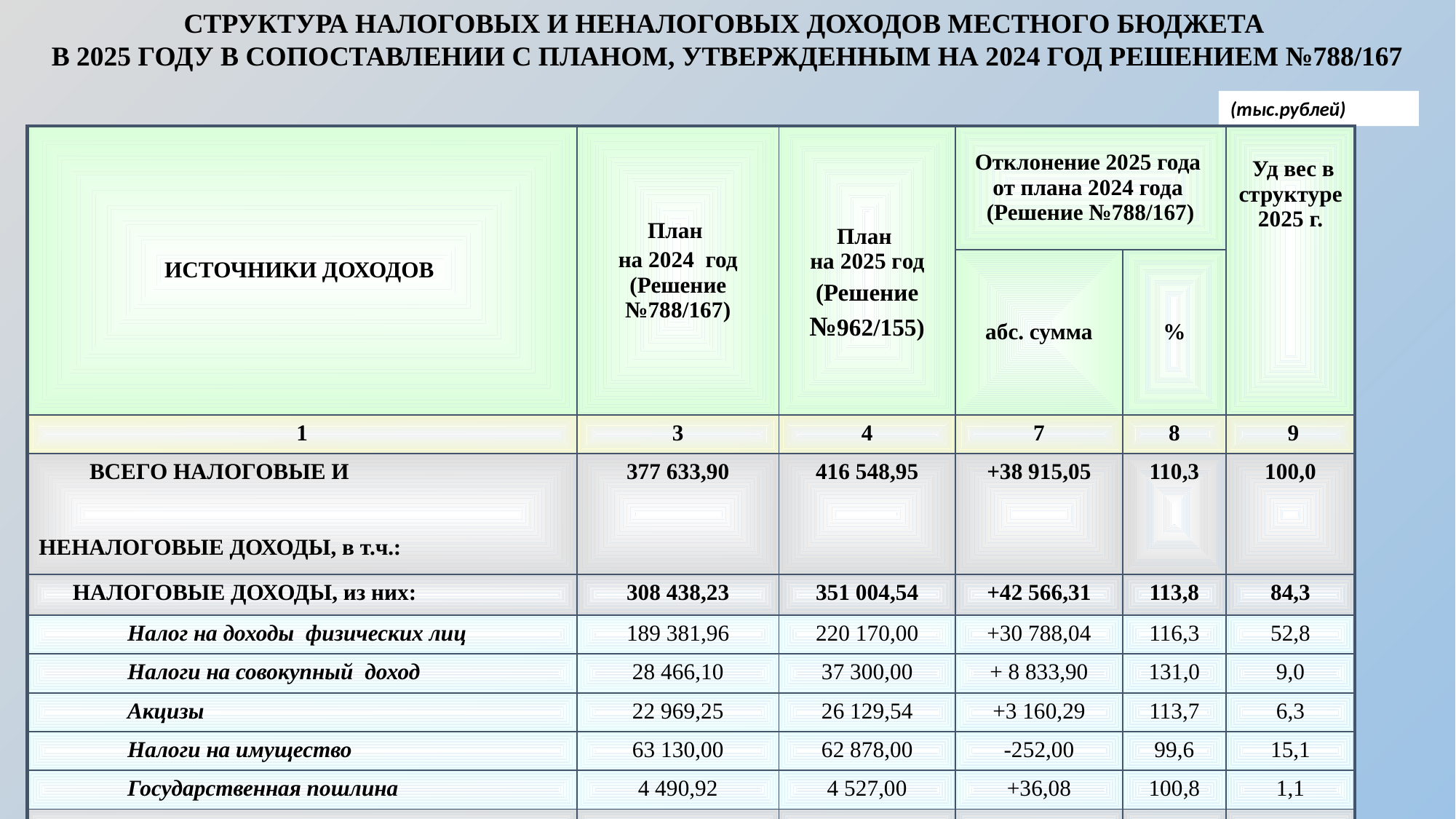

СТРУКТУРА НАЛОГОВЫХ И НЕНАЛОГОВЫХ ДОХОДОВ МЕСТНОГО БЮДЖЕТА
В 2025 ГОДУ В СОПОСТАВЛЕНИИ С ПЛАНОМ, УТВЕРЖДЕННЫМ НА 2024 ГОД РЕШЕНИЕМ №788/167
(тыс.рублей)
| ИСТОЧНИКИ ДОХОДОВ | План на 2024 год (Решение №788/167) | План на 2025 год (Решение №962/155) | Отклонение 2025 года от плана 2024 года (Решение №788/167) |  | Уд вес в структуре 2025 г. |
| --- | --- | --- | --- | --- | --- |
|  |  |  | абс. сумма | % |  |
| 1 | 3 | 4 | 7 | 8 | 9 |
| ВСЕГО НАЛОГОВЫЕ И НЕНАЛОГОВЫЕ ДОХОДЫ, в т.ч.: | 377 633,90 | 416 548,95 | +38 915,05 | 110,3 | 100,0 |
| НАЛОГОВЫЕ ДОХОДЫ, из них: | 308 438,23 | 351 004,54 | +42 566,31 | 113,8 | 84,3 |
| Налог на доходы физических лиц | 189 381,96 | 220 170,00 | +30 788,04 | 116,3 | 52,8 |
| Налоги на совокупный доход | 28 466,10 | 37 300,00 | + 8 833,90 | 131,0 | 9,0 |
| Акцизы | 22 969,25 | 26 129,54 | +3 160,29 | 113,7 | 6,3 |
| Налоги на имущество | 63 130,00 | 62 878,00 | -252,00 | 99,6 | 15,1 |
| Государственная пошлина | 4 490,92 | 4 527,00 | +36,08 | 100,8 | 1,1 |
| НЕНАЛОГОВЫЕ ДОХОДЫ, из них: | 69 195,67 | 65 544,41 | - 3 651,26 | 94,7 | 15,7 |
| Доходы от использования имущества | 52 423,67 | 54 070,00 | +1 646,33 | 103,1 | 13,0 |
| Штрафы, санкции, возмещение ущерба | 626,15 | 827,34 | +201,19 | 132,1 | 0,2 |
| Доходы от оказания платных услуг | 12 801,72 | 9 435,44 | - 3 366,28 | 73,7 | 2,3 |